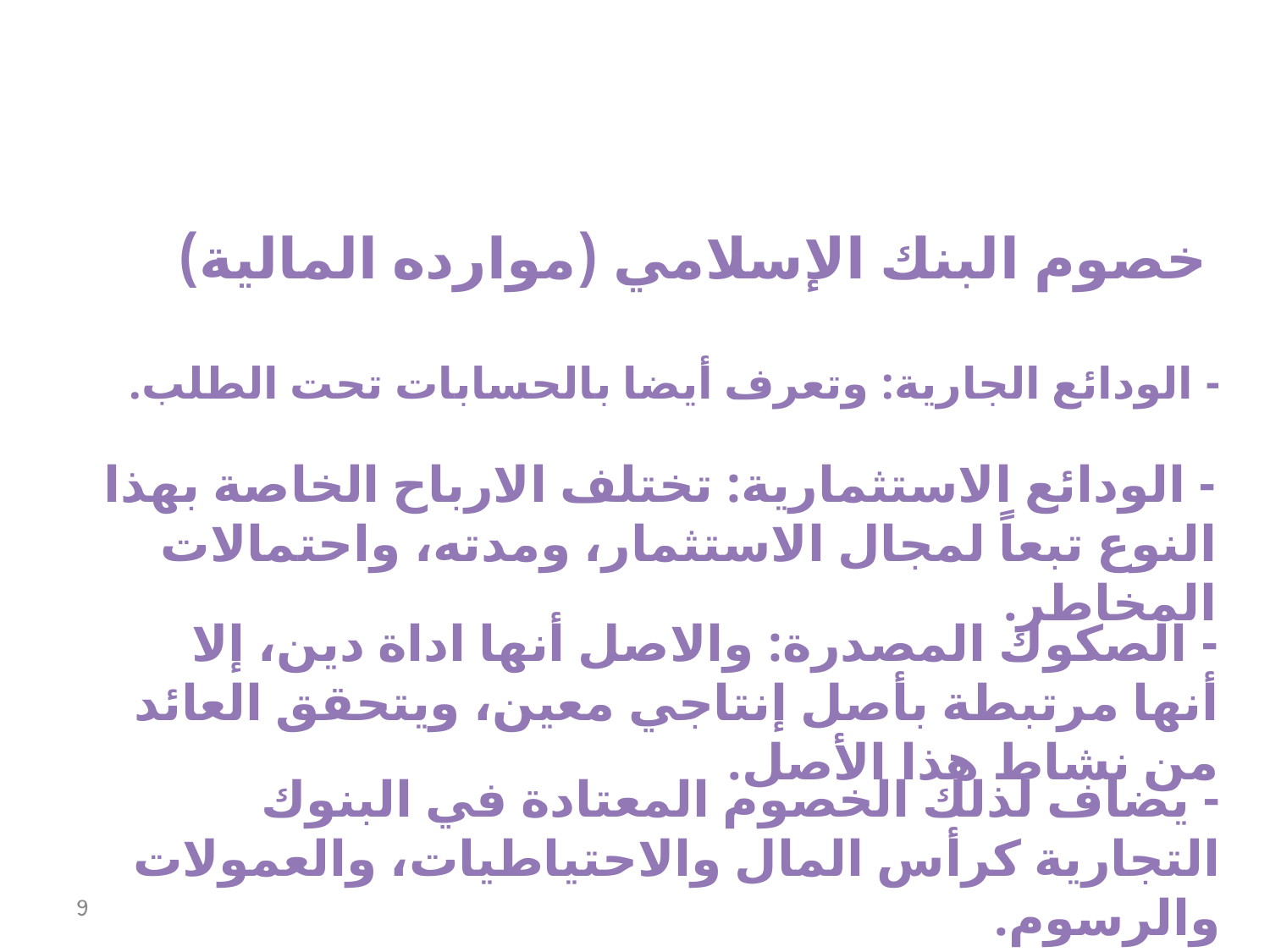

#
خصوم البنك الإسلامي (موارده المالية)
- الودائع الجارية: وتعرف أيضا بالحسابات تحت الطلب.

- الودائع الاستثمارية: تختلف الارباح الخاصة بهذا النوع تبعاً لمجال الاستثمار، ومدته، واحتمالات المخاطر.
- الصكوك المصدرة: والاصل أنها اداة دين، إلا أنها مرتبطة بأصل إنتاجي معين، ويتحقق العائد من نشاط هذا الأصل.

- يضاف لذلك الخصوم المعتادة في البنوك التجارية كرأس المال والاحتياطيات، والعمولات والرسوم.

9